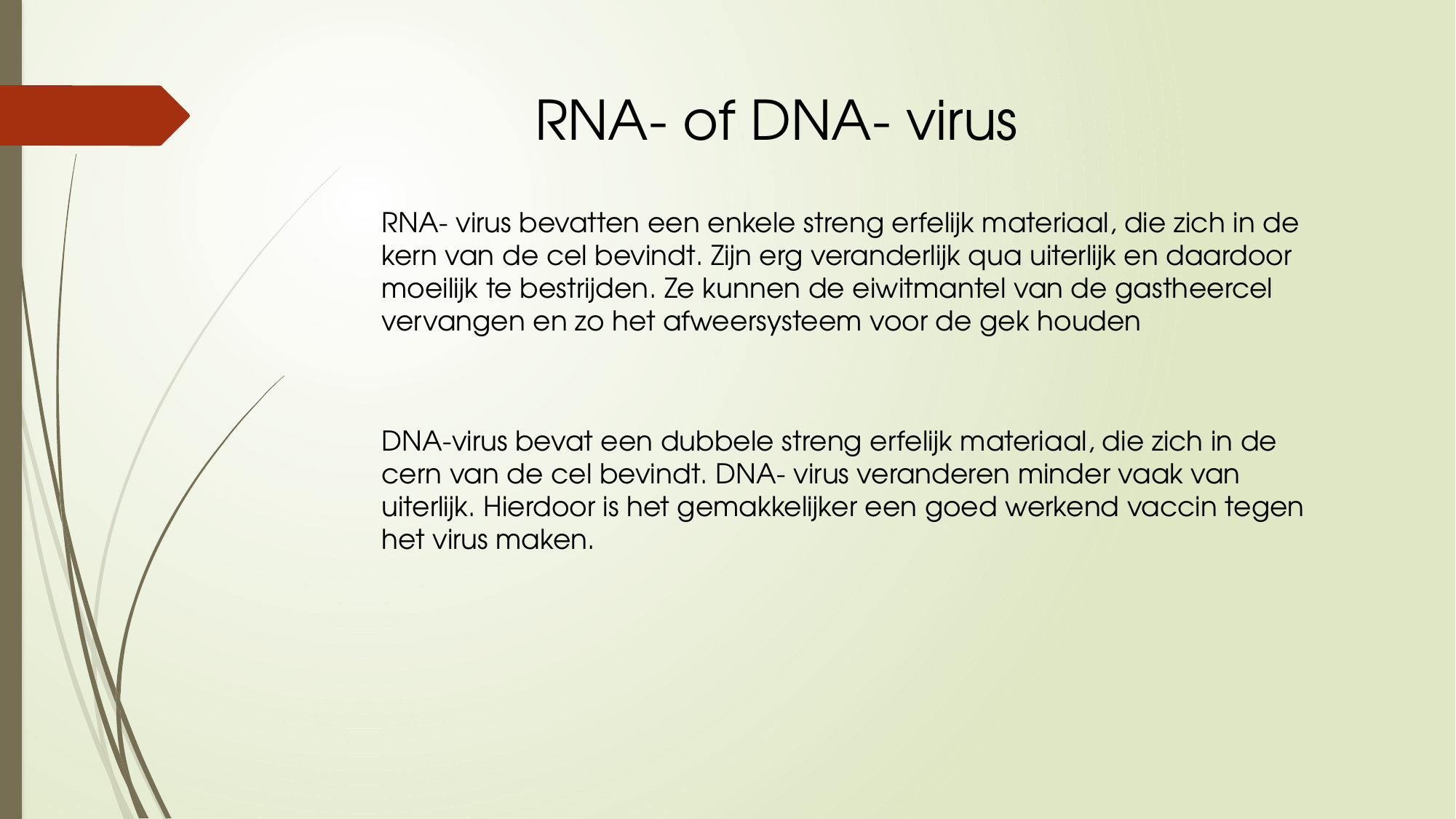

RNA- of DNA- virus
RNA- virus bevatten een enkele streng erfelijk materiaal, die zich in de kern van de cel bevindt. Zijn erg veranderlijk qua uiterlijk en daardoor moeilijk te bestrijden. Ze kunnen de eiwitmantel van de gastheercel vervangen en zo het afweersysteem voor de gek houden
DNA-virus bevat een dubbele streng erfelijk materiaal, die zich in de cern van de cel bevindt. DNA- virus veranderen minder vaak van uiterlijk. Hierdoor is het gemakkelijker een goed werkend vaccin tegen het virus maken.